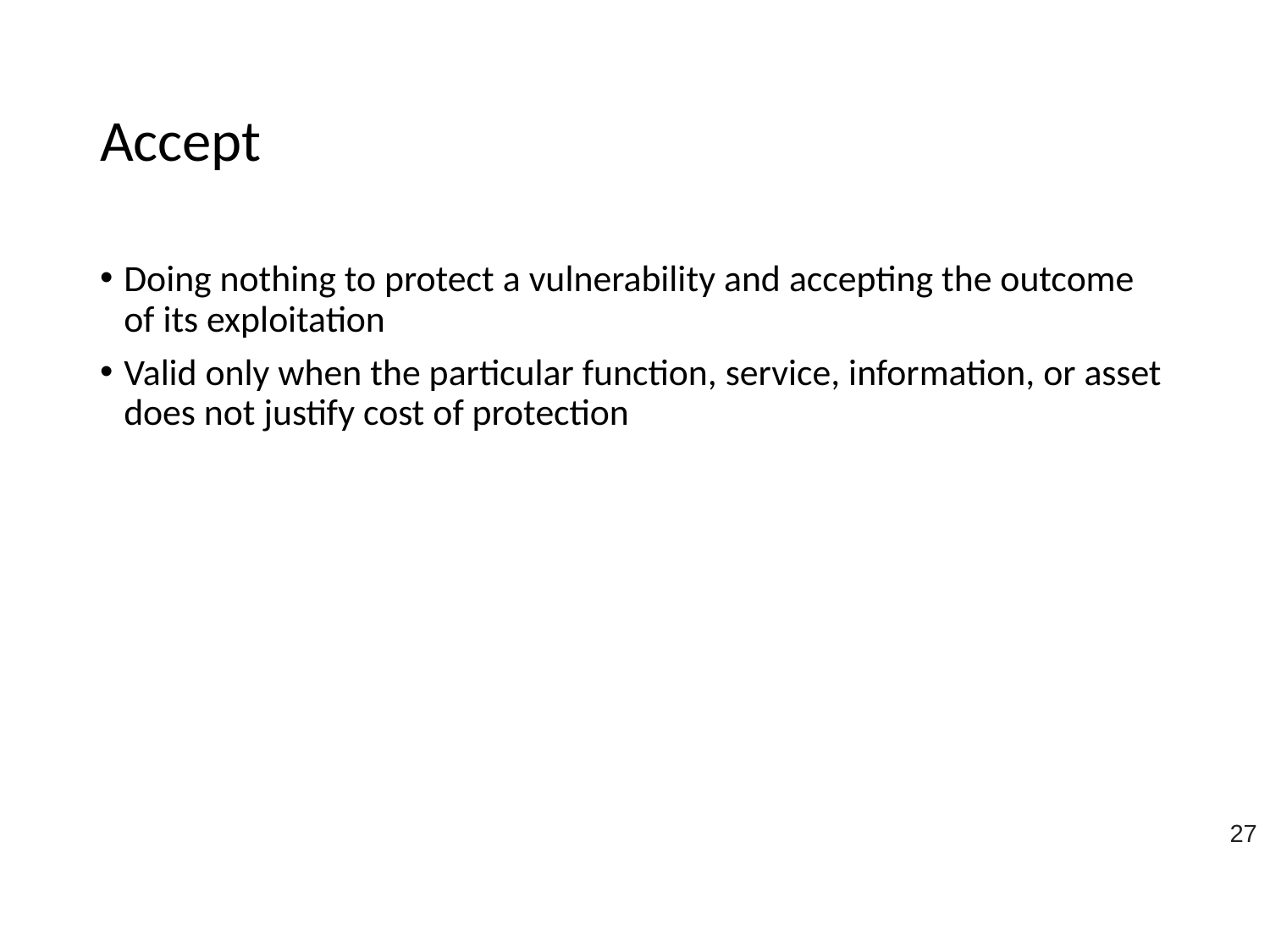

# Accept
Doing nothing to protect a vulnerability and accepting the outcome of its exploitation
Valid only when the particular function, service, information, or asset does not justify cost of protection

27